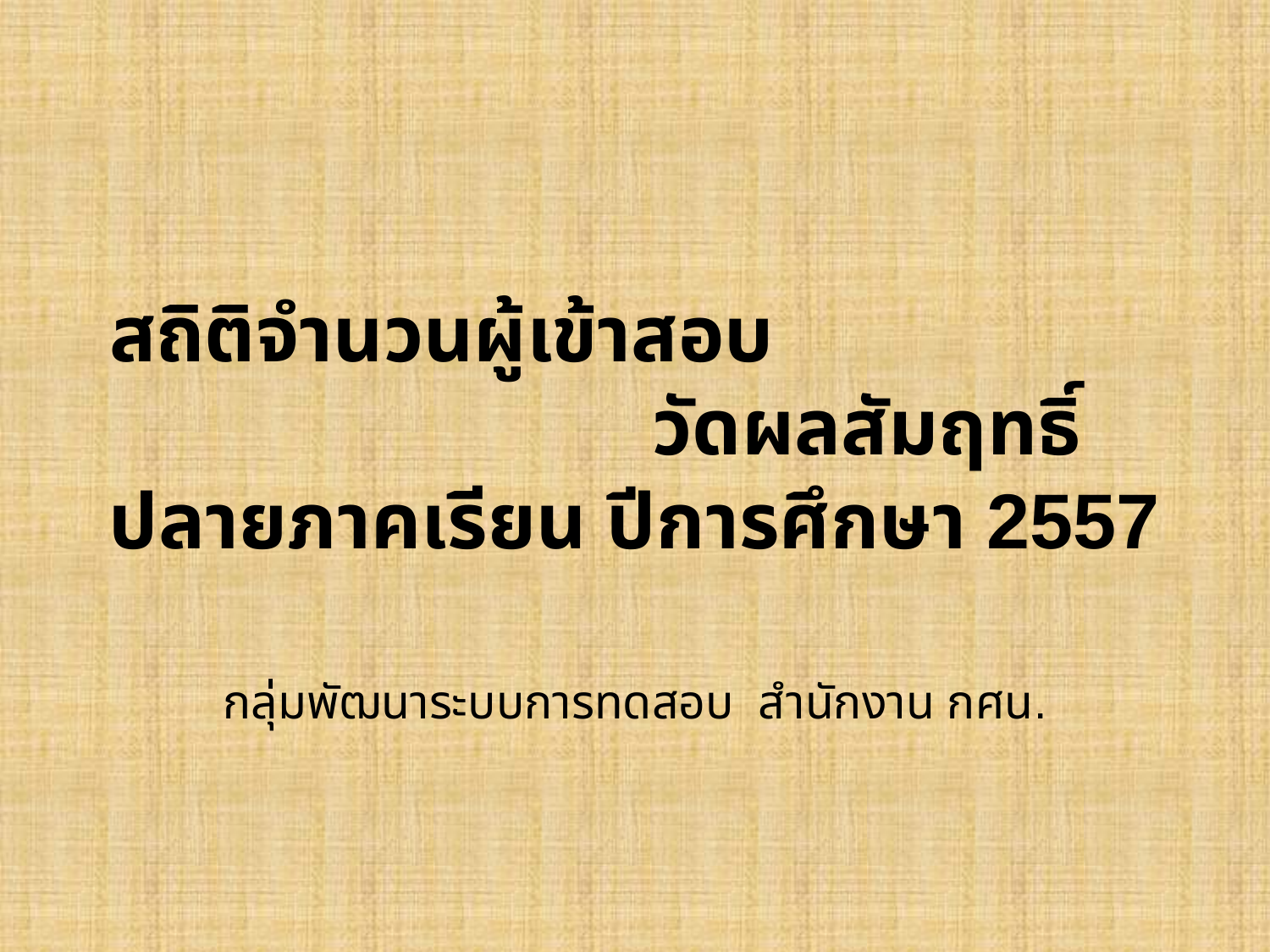

# สถิติจำนวนผู้เข้าสอบ                                           วัดผลสัมฤทธิ์ปลายภาคเรียน ปีการศึกษา 2557
กลุ่มพัฒนาระบบการทดสอบ  สำนักงาน กศน.